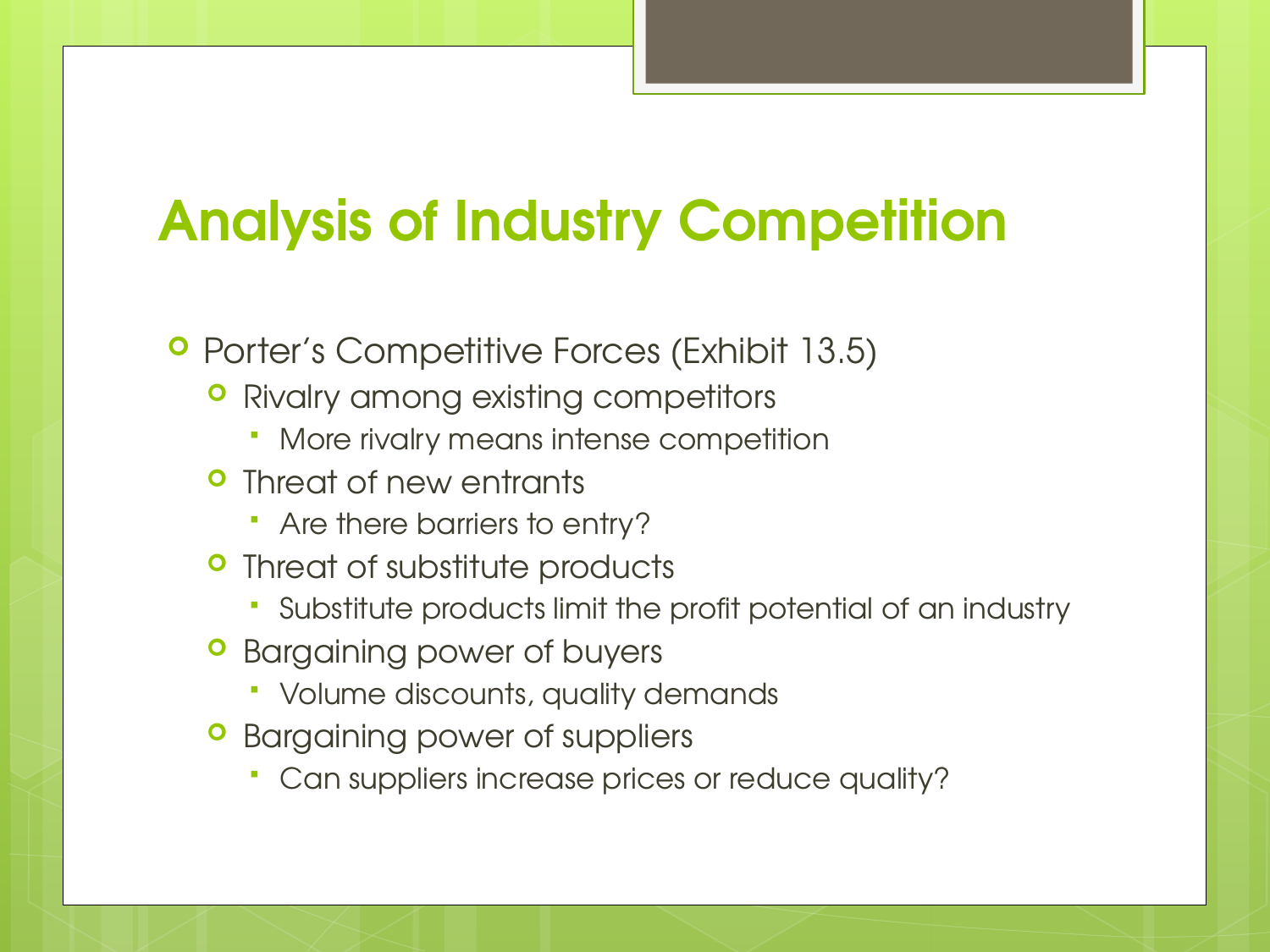

# Analysis of Industry Competition
Porter’s Competitive Forces (Exhibit 13.5)
Rivalry among existing competitors
More rivalry means intense competition
Threat of new entrants
Are there barriers to entry?
Threat of substitute products
Substitute products limit the profit potential of an industry
Bargaining power of buyers
Volume discounts, quality demands
Bargaining power of suppliers
Can suppliers increase prices or reduce quality?